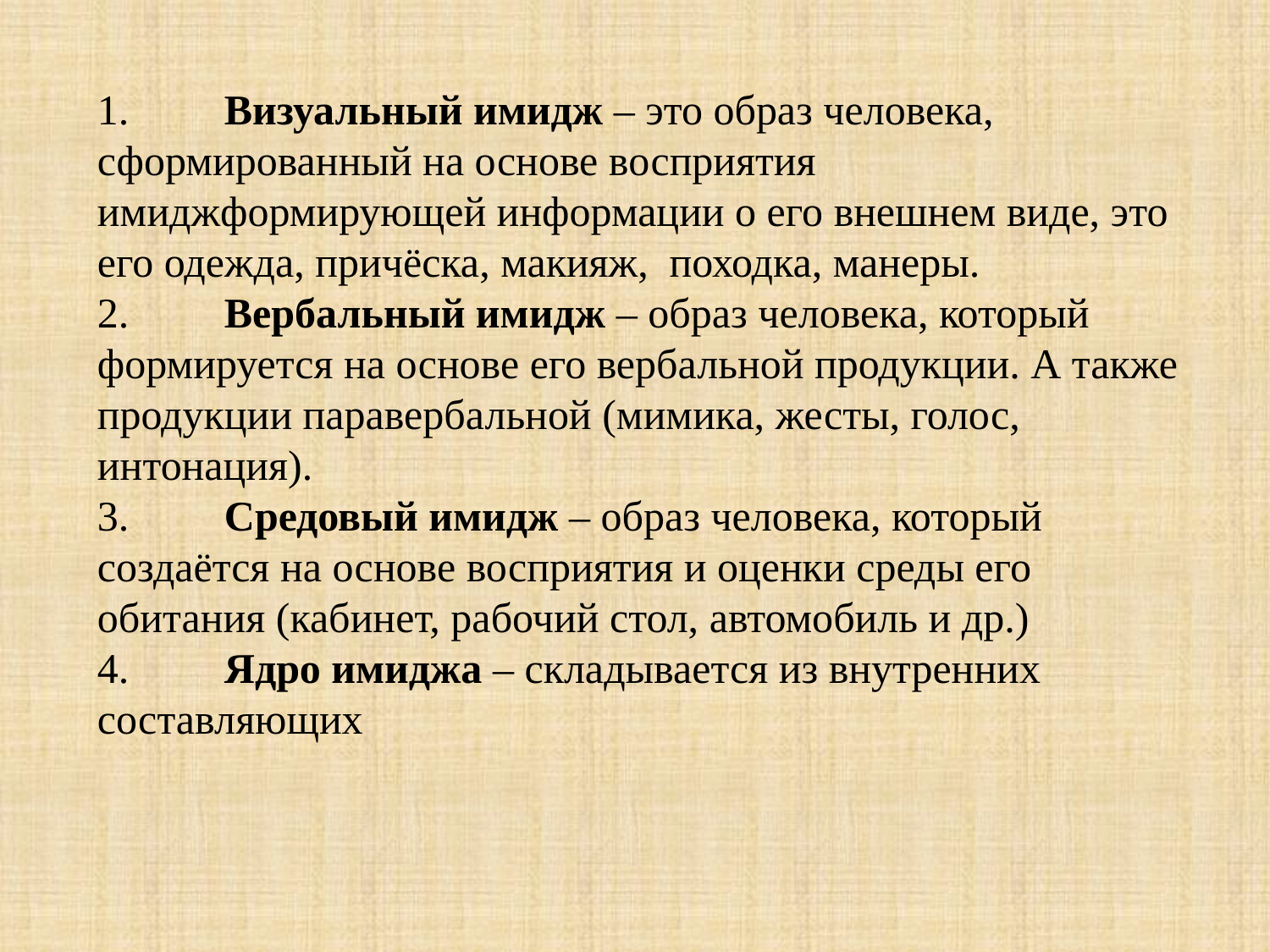

1.	Визуальный имидж – это образ человека, сформированный на основе восприятия имиджформирующей информации о его внешнем виде, это его одежда, причёска, макияж,  походка, манеры.
2.	Вербальный имидж – образ человека, который формируется на основе его вербальной продукции. А также продукции паравербальной (мимика, жесты, голос, интонация).
3.	Средовый имидж – образ человека, который создаётся на основе восприятия и оценки среды его обитания (кабинет, рабочий стол, автомобиль и др.)
4.	Ядро имиджа – складывается из внутренних составляющих